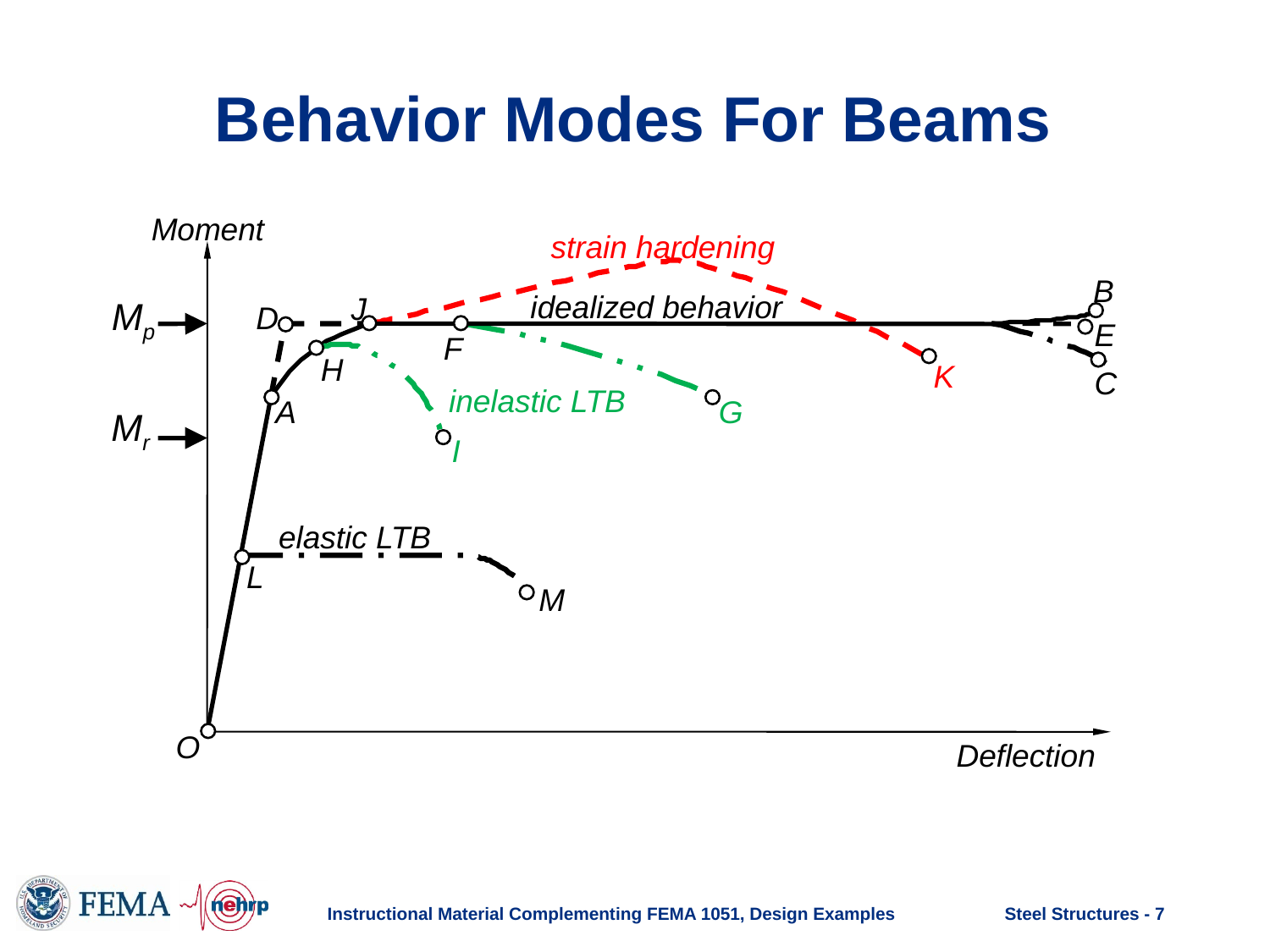

# Behavior Modes For Beams
Moment
strain hardening

B
idealized behavior
J
Mp
D

E

F

H

K

C
inelastic LTB
A
G

Mr

I

elastic LTB

L

M

O

Deflection

Instructional Material Complementing FEMA 1051, Design Examples
Steel Structures - 7